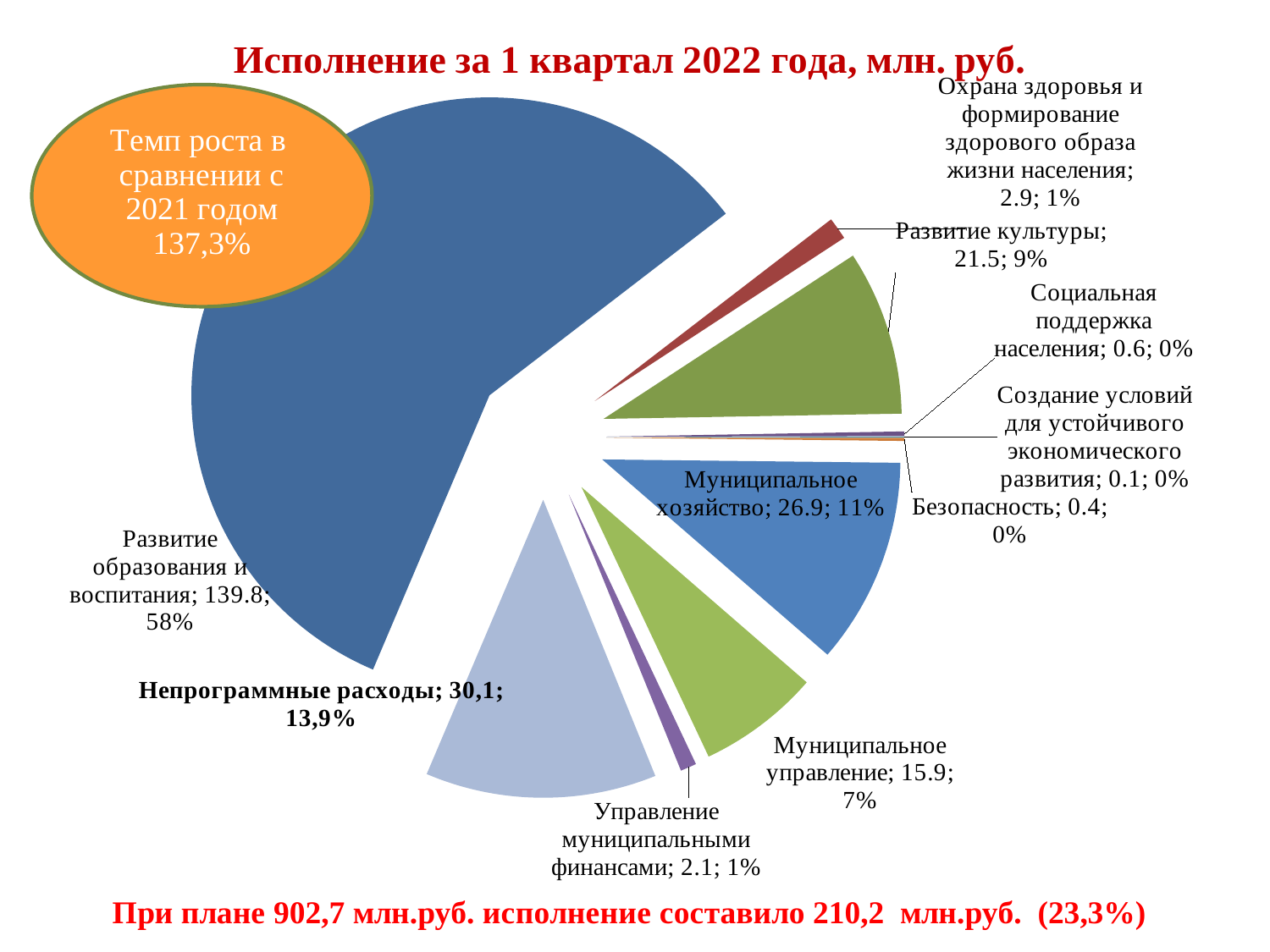

### Chart: Исполнение за 1 квартал 2022 года, млн. руб.

| Category | Исполнение за 1 квартал 2022 года |
|---|---|
| Развитие образования и воспитания | 139.8 |
| Охрана здоровья и формирование здорового образа жизни населения | 2.9 |
| Развитие культуры | 21.5 |
| Социальная поддержка населения | 0.6 |
| Создание условий для устойчивого экономического развития | 0.1 |
| Безопасность | 0.4 |
| Муниципальное хозяйство | 26.9 |
| Энергосбережение и повышение энергетической эффективности | 0.0 |
| Муниципальное управление | 15.9 |
| Управление муниципальными финансами | 2.1 |
| Укрепление общественного здоровья  | 0.0 |
| Формирование современной городской среды  | 0.0 |
| Непрограммные расходы | 30.1 |